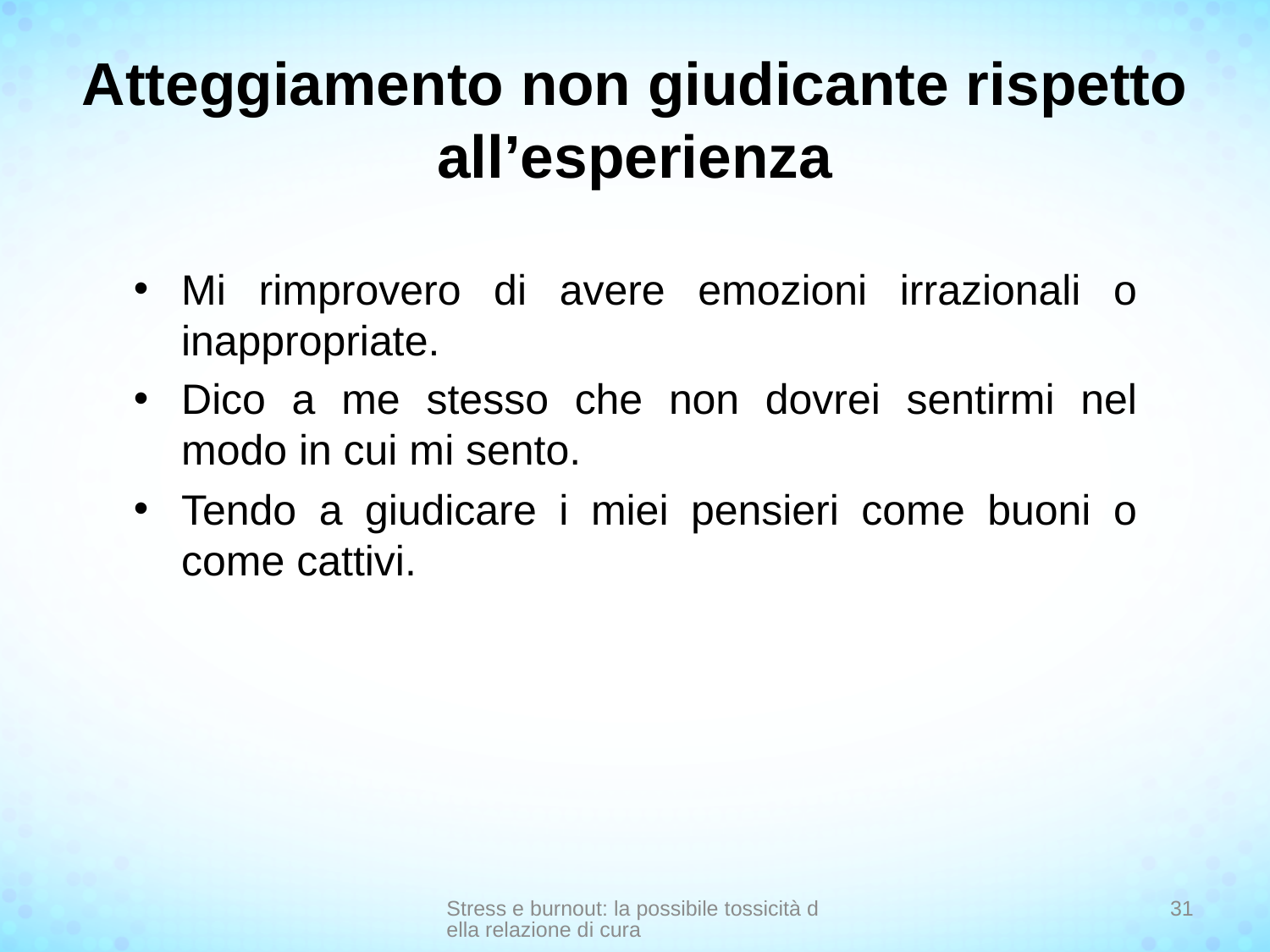

# Atteggiamento non giudicante rispetto all’esperienza
Mi rimprovero di avere emozioni irrazionali o inappropriate.
Dico a me stesso che non dovrei sentirmi nel modo in cui mi sento.
Tendo a giudicare i miei pensieri come buoni o come cattivi.
Stress e burnout: la possibile tossicità della relazione di cura
31